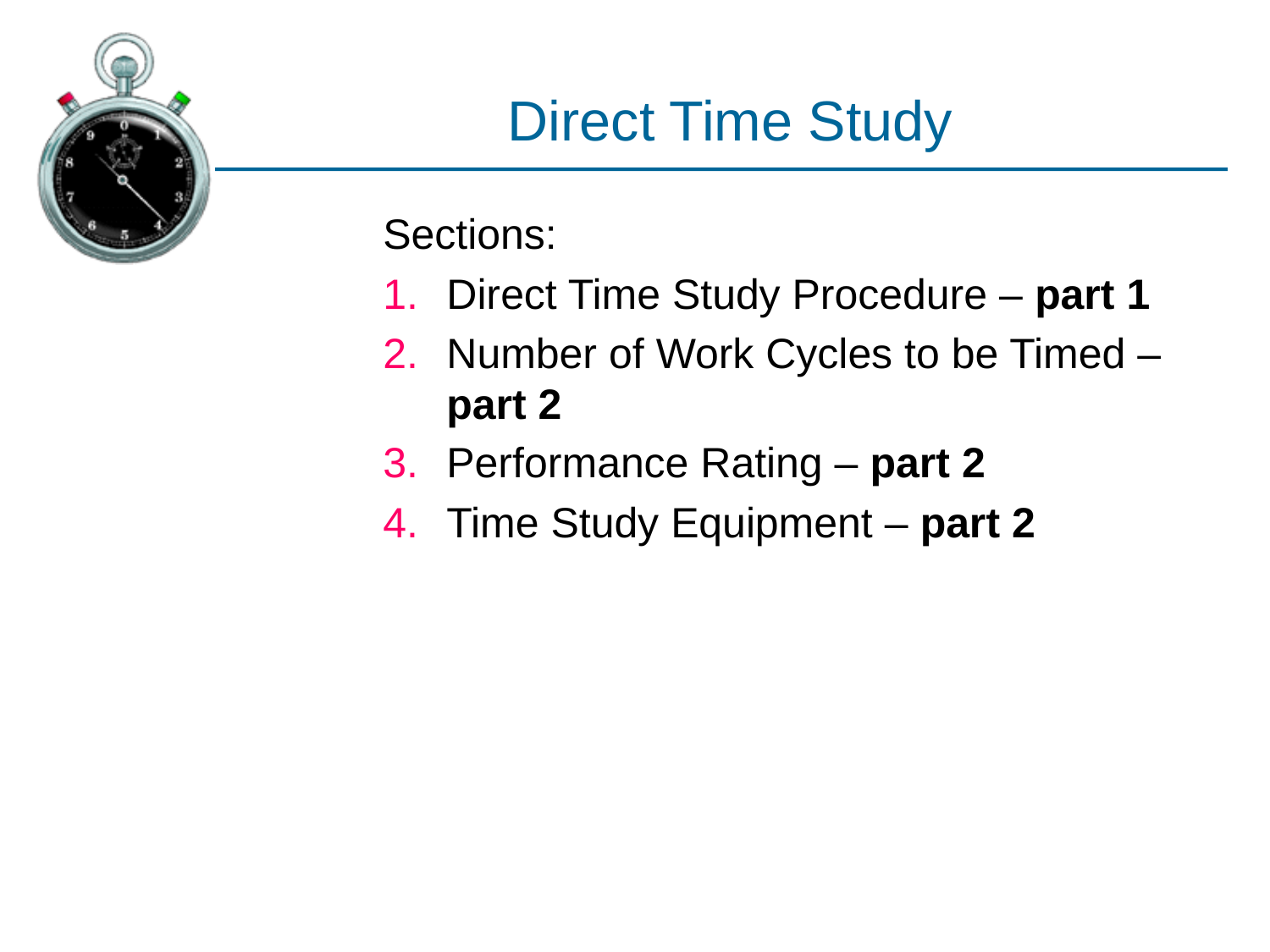

# Direct Time Study
Sections:
Direct Time Study Procedure – part 1
Number of Work Cycles to be Timed – part 2
Performance Rating – part 2
Time Study Equipment – part 2